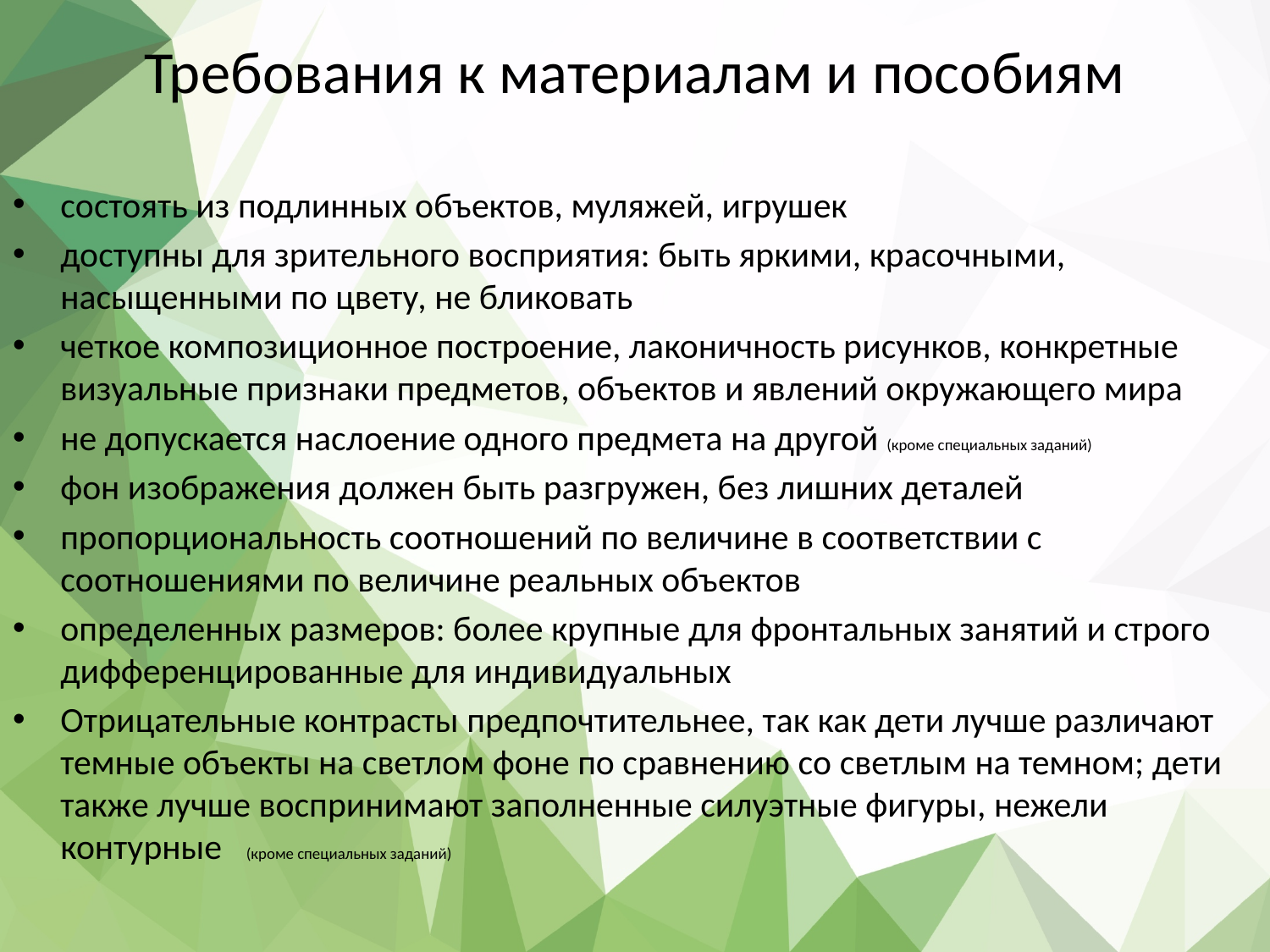

# Требования к материалам и пособиям
состоять из подлинных объектов, муляжей, игрушек
доступны для зрительного восприятия: быть яркими, красочными, насыщенными по цвету, не бликовать
четкое композиционное построение, лаконичность рисунков, конкретные визуальные признаки предметов, объектов и явлений окружающего мира
не допускается наслоение одного предмета на другой (кроме специальных заданий)
фон изображения должен быть разгружен, без лишних деталей
пропорциональность соотношений по величине в соответствии с соотношениями по величине реальных объектов
определенных размеров: более крупные для фронтальных занятий и строго дифференцированные для индивидуальных
Отрицательные контрасты предпочтительнее, так как дети лучше различают темные объекты на светлом фоне по сравнению со светлым на темном; дети также лучше воспринимают заполненные силуэтные фигуры, нежели контурные   (кроме специальных заданий)